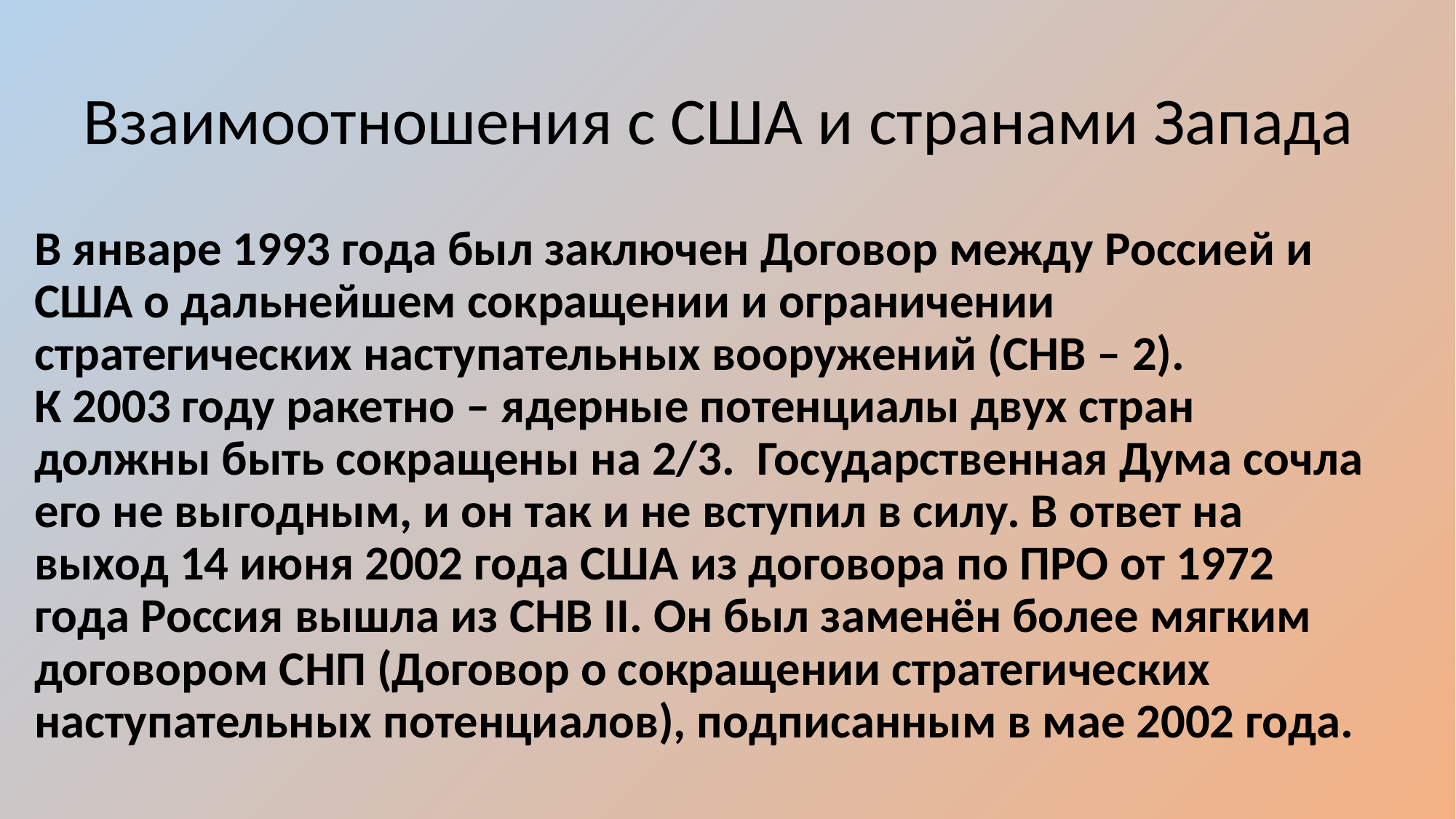

# Взаимоотношения с США и странами Запада
В январе 1993 года был заключен Договор между Россией и США о дальнейшем сокращении и ограничении стратегических наступательных вооружений (СНВ – 2).                  К 2003 году ракетно – ядерные потенциалы двух стран должны быть сокращены на 2/3.  Государственная Дума сочла его не выгодным, и он так и не вступил в силу. В ответ на выход 14 июня 2002 года США из договора по ПРО от 1972 года Россия вышла из СНВ II. Он был заменён более мягким договором СНП (Договор о сокращении стратегических наступательных потенциалов), подписанным в мае 2002 года.